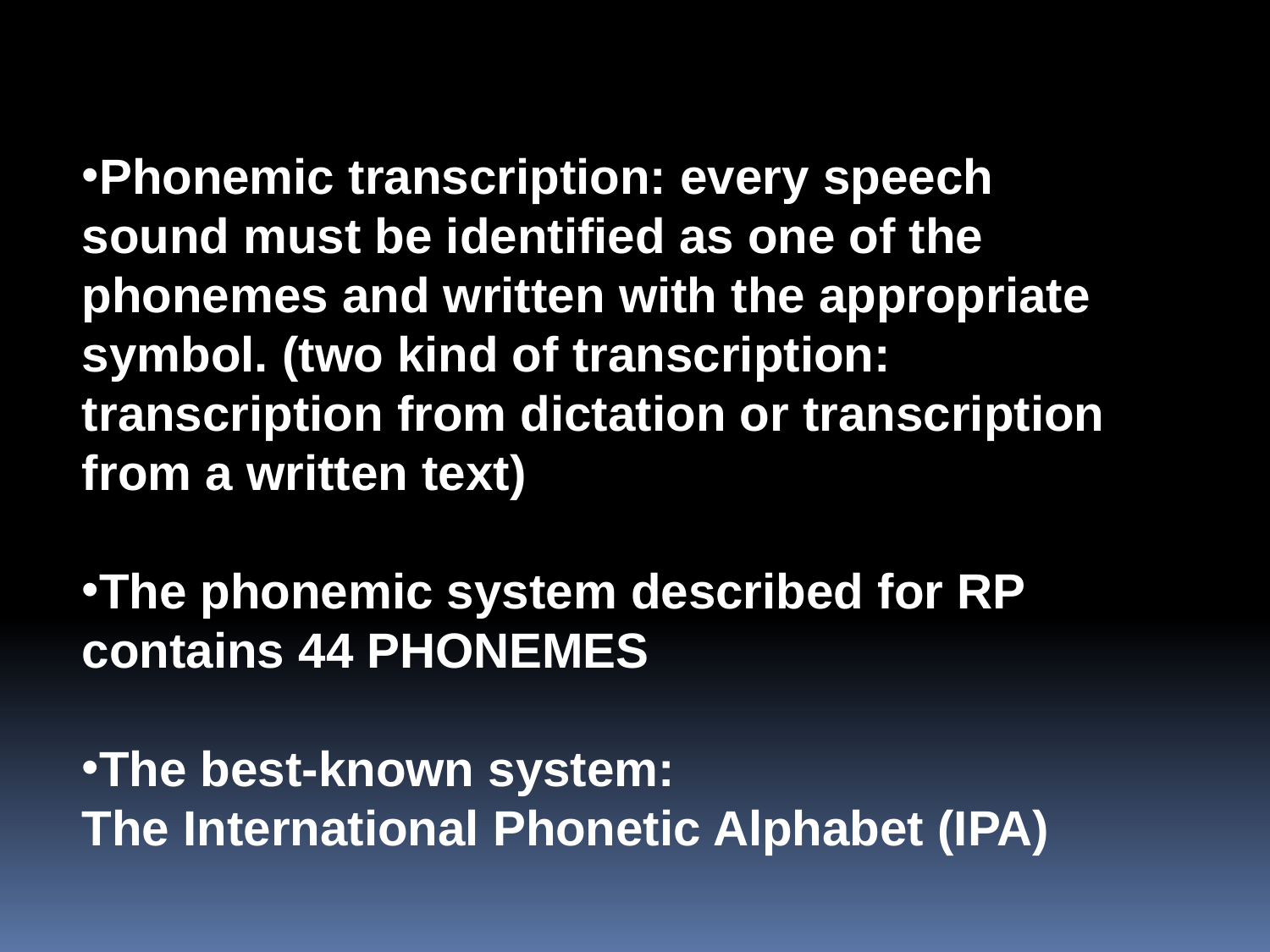

Phonemic transcription: every speech sound must be identified as one of the phonemes and written with the appropriate symbol. (two kind of transcription: transcription from dictation or transcription from a written text)

The phonemic system described for RP contains 44 PHONEMES

The best-known system:
The International Phonetic Alphabet (IPA)